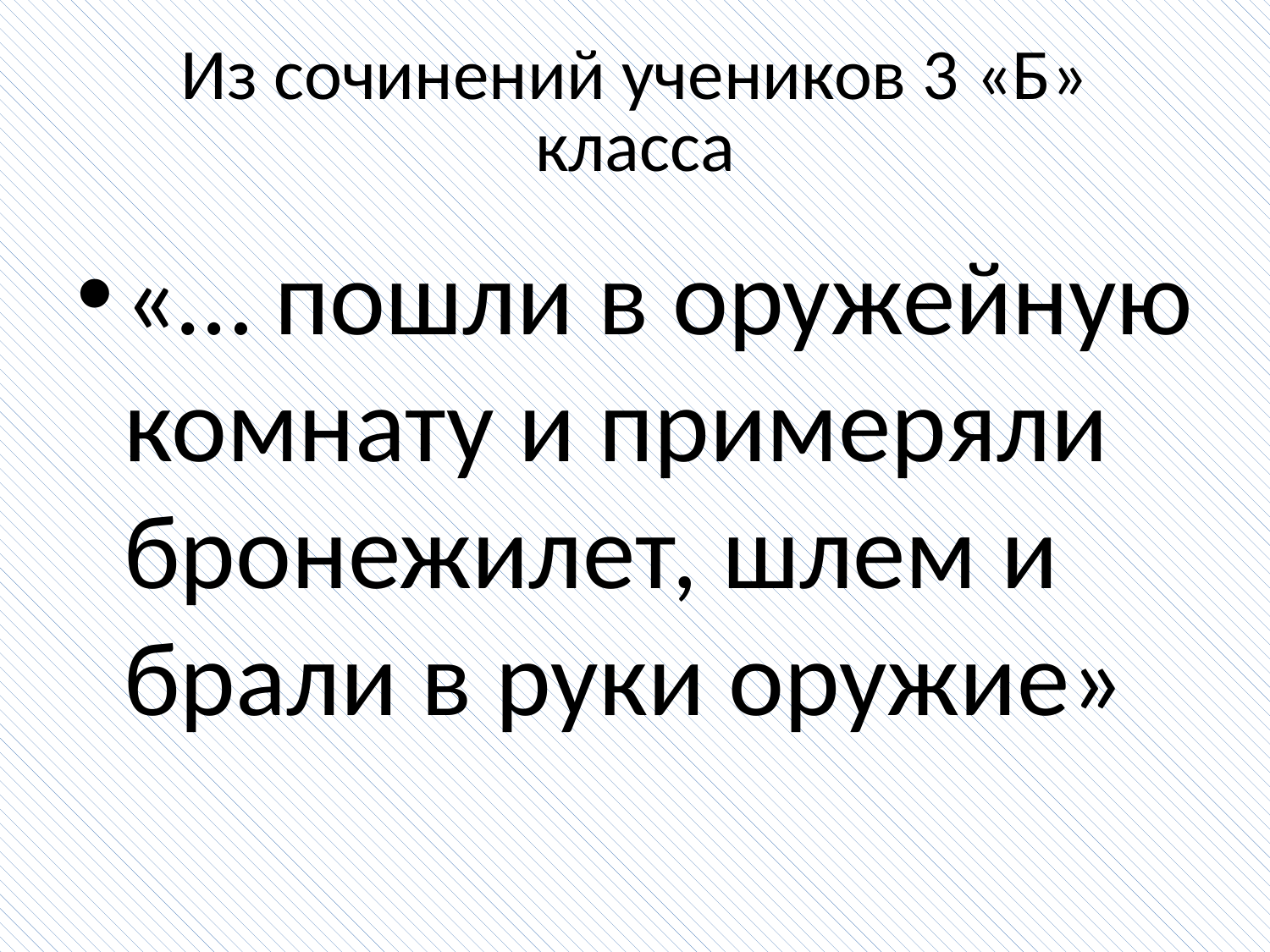

# Из сочинений учеников 3 «Б» класса
«… пошли в оружейную комнату и примеряли бронежилет, шлем и брали в руки оружие»